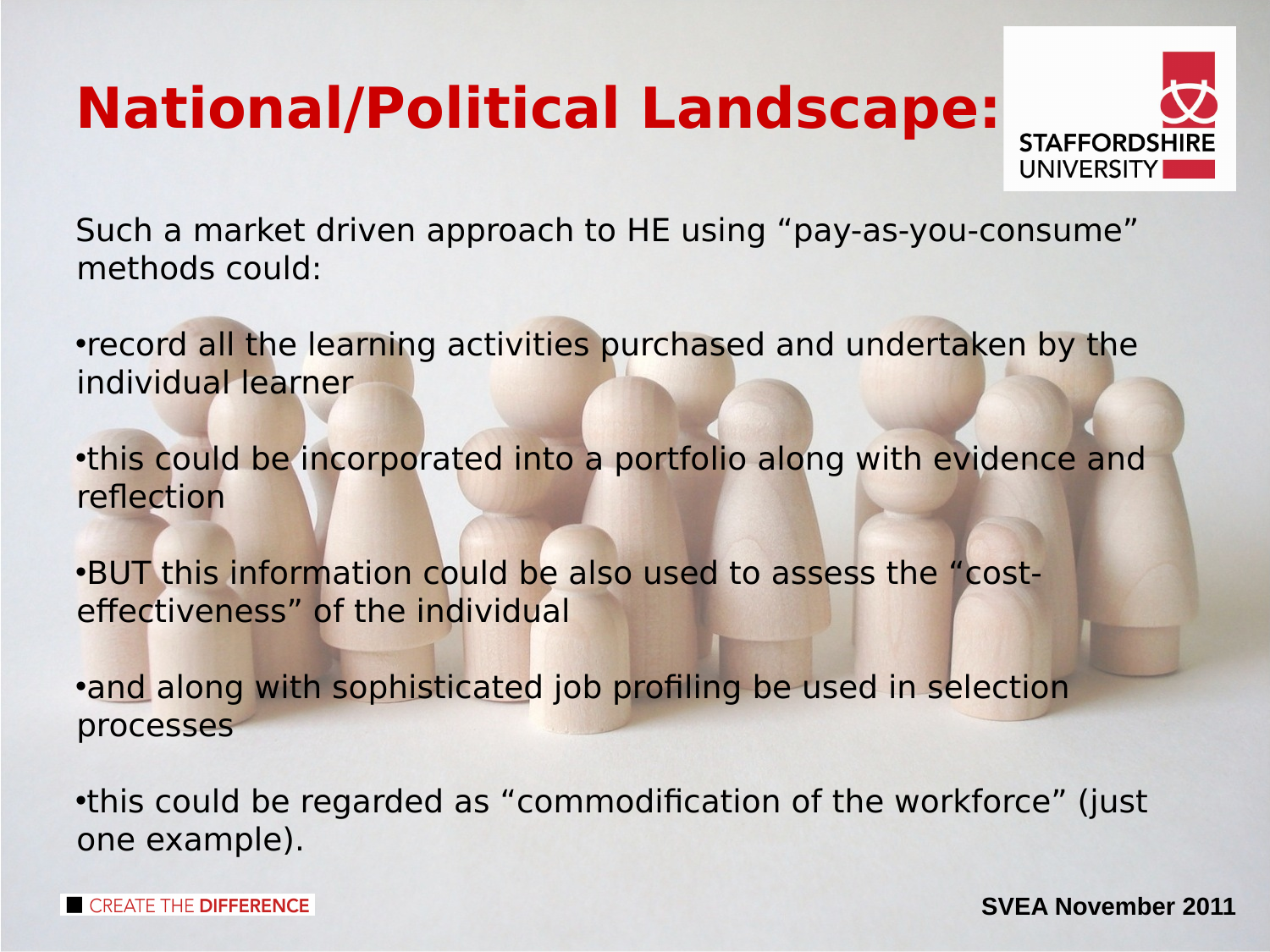

National/Political Landscape:
Such a market driven approach to HE using “pay-as-you-consume” methods could:

record all the learning activities purchased and undertaken by the individual learner

this could be incorporated into a portfolio along with evidence and reflection

BUT this information could be also used to assess the “cost-effectiveness” of the individual

and along with sophisticated job profiling be used in selection processes

this could be regarded as “commodification of the workforce” (just one example).

SVEA November 2011